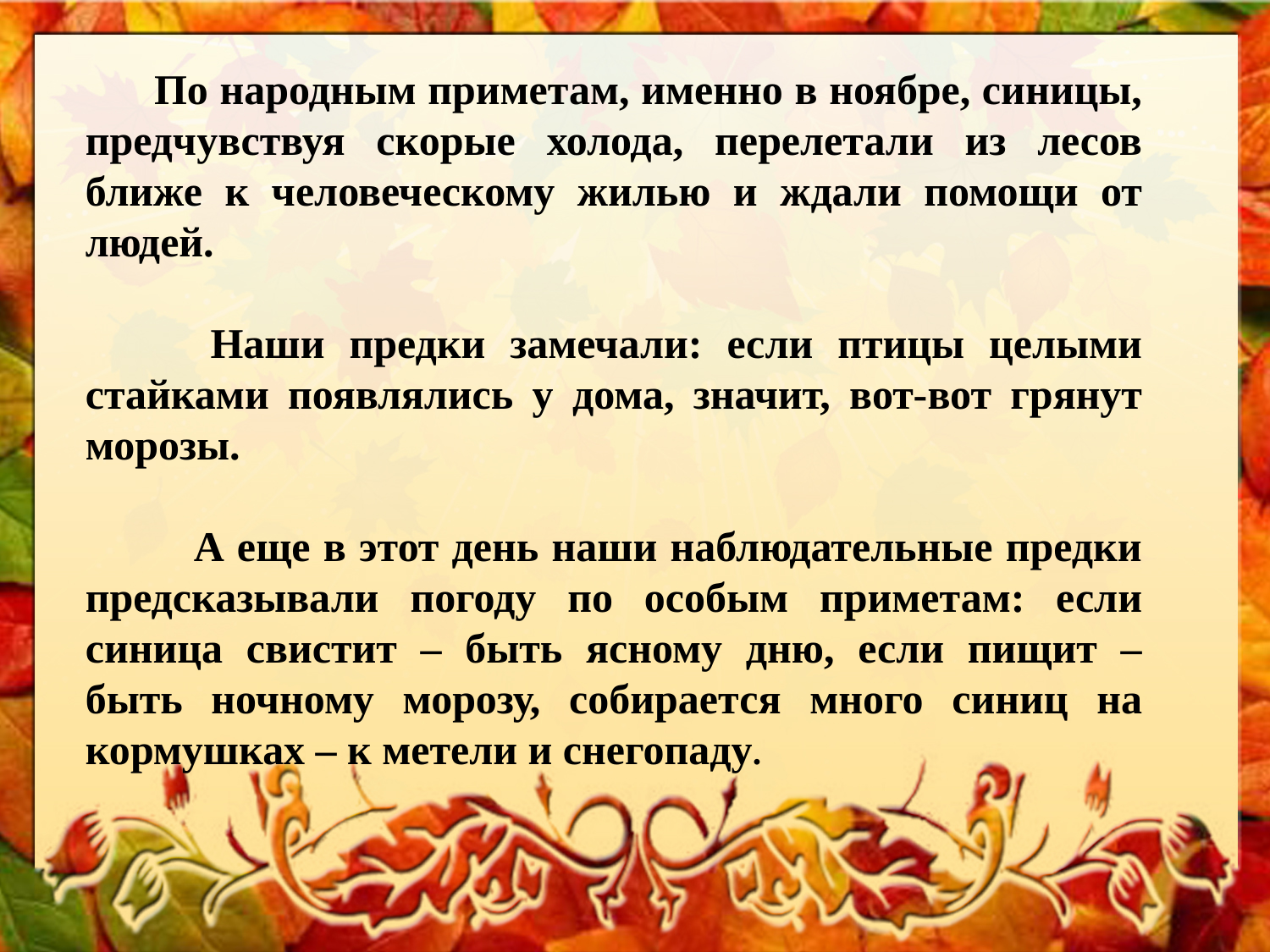

По народным приметам, именно в ноябре, синицы, предчувствуя скорые холода, перелетали из лесов ближе к человеческому жилью и ждали помощи от людей.

       Наши предки замечали: если птицы целыми стайками появлялись у дома, значит, вот-вот грянут морозы.

            А еще в этот день наши наблюдательные предки предсказывали погоду по особым приметам: если синица свистит – быть ясному дню, если пищит – быть ночному морозу, собирается много синиц на кормушках – к метели и снегопаду.